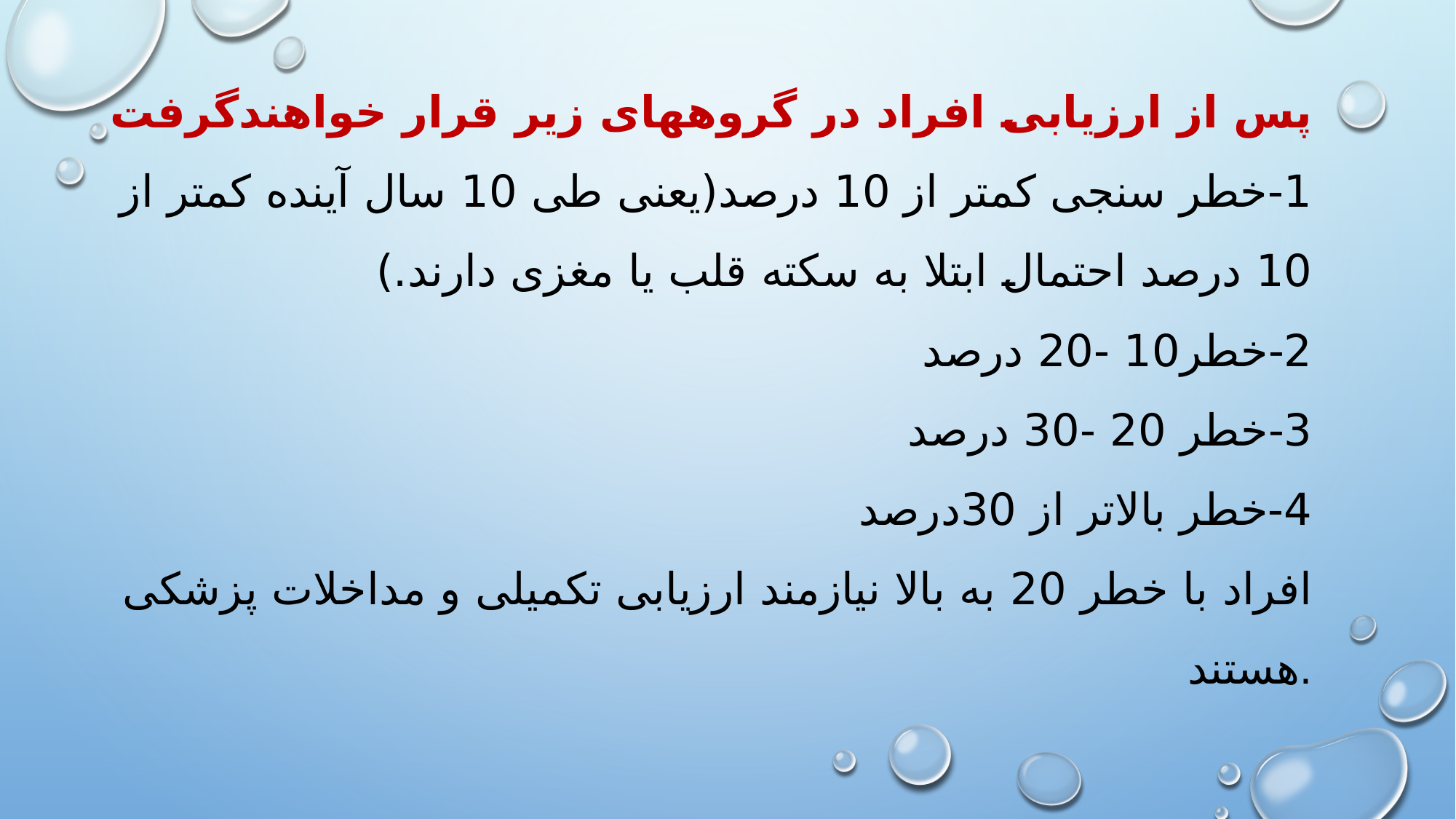

# پس از ارزیابی افراد در گروههای زیر قرار خواهندگرفت 1-خطر سنجی کمتر از 10 درصد(یعنی طی 10 سال آینده کمتر از 10 درصد احتمال ابتلا به سکته قلب یا مغزی دارند.) 2-خطر10 -20 درصد 3-خطر 20 -30 درصد 4-خطر بالاتر از 30درصد افراد با خطر 20 به بالا نیازمند ارزیابی تکمیلی و مداخلات پزشکی هستند.